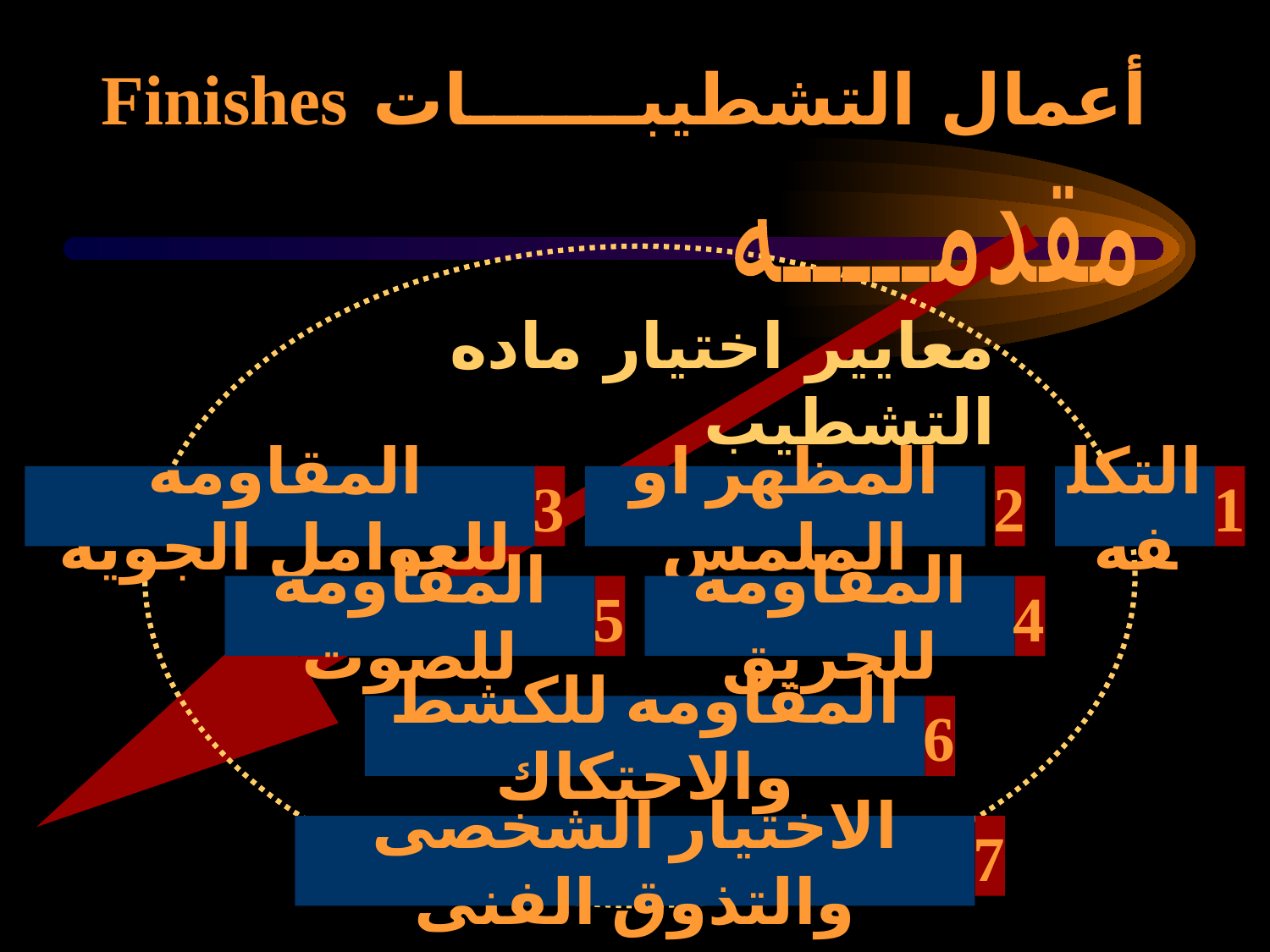

أعمال التشطيبـــــــات Finishes
مقدمـــــه

معايير اختيار ماده التشطيب

المقاومه للعوامل الجويه
3
المظهر او الملمس
2
التكلفه
1
المقاومه للصوت
5
المقاومه للحريق
4
المقاومه للكشط والاحتكاك
6
الاختيار الشخصى والتذوق الفنى
7